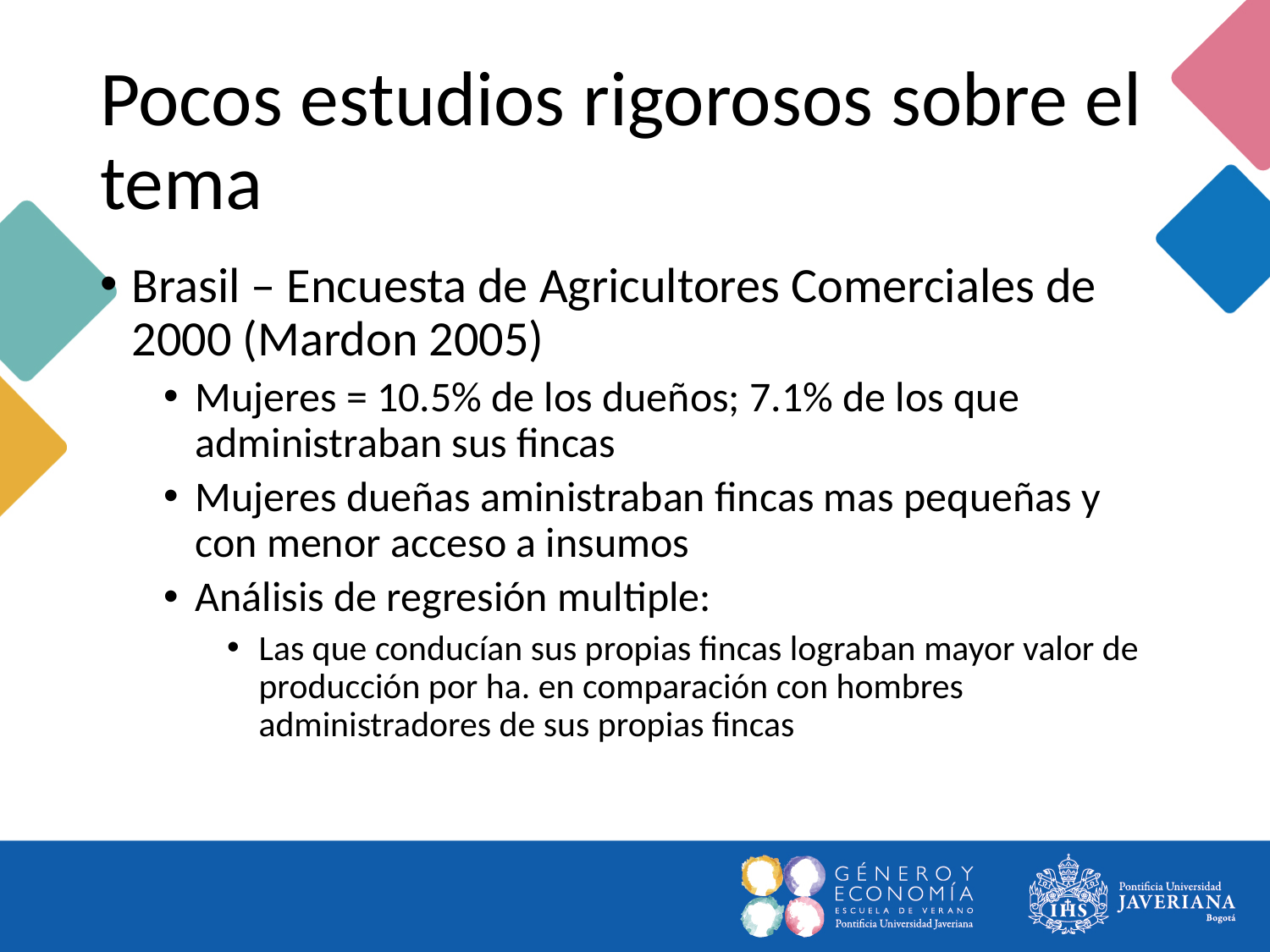

# Pocos estudios rigorosos sobre el tema
Brasil – Encuesta de Agricultores Comerciales de 2000 (Mardon 2005)
Mujeres = 10.5% de los dueños; 7.1% de los que administraban sus fincas
Mujeres dueñas aministraban fincas mas pequeñas y con menor acceso a insumos
Análisis de regresión multiple:
Las que conducían sus propias fincas lograban mayor valor de producción por ha. en comparación con hombres administradores de sus propias fincas